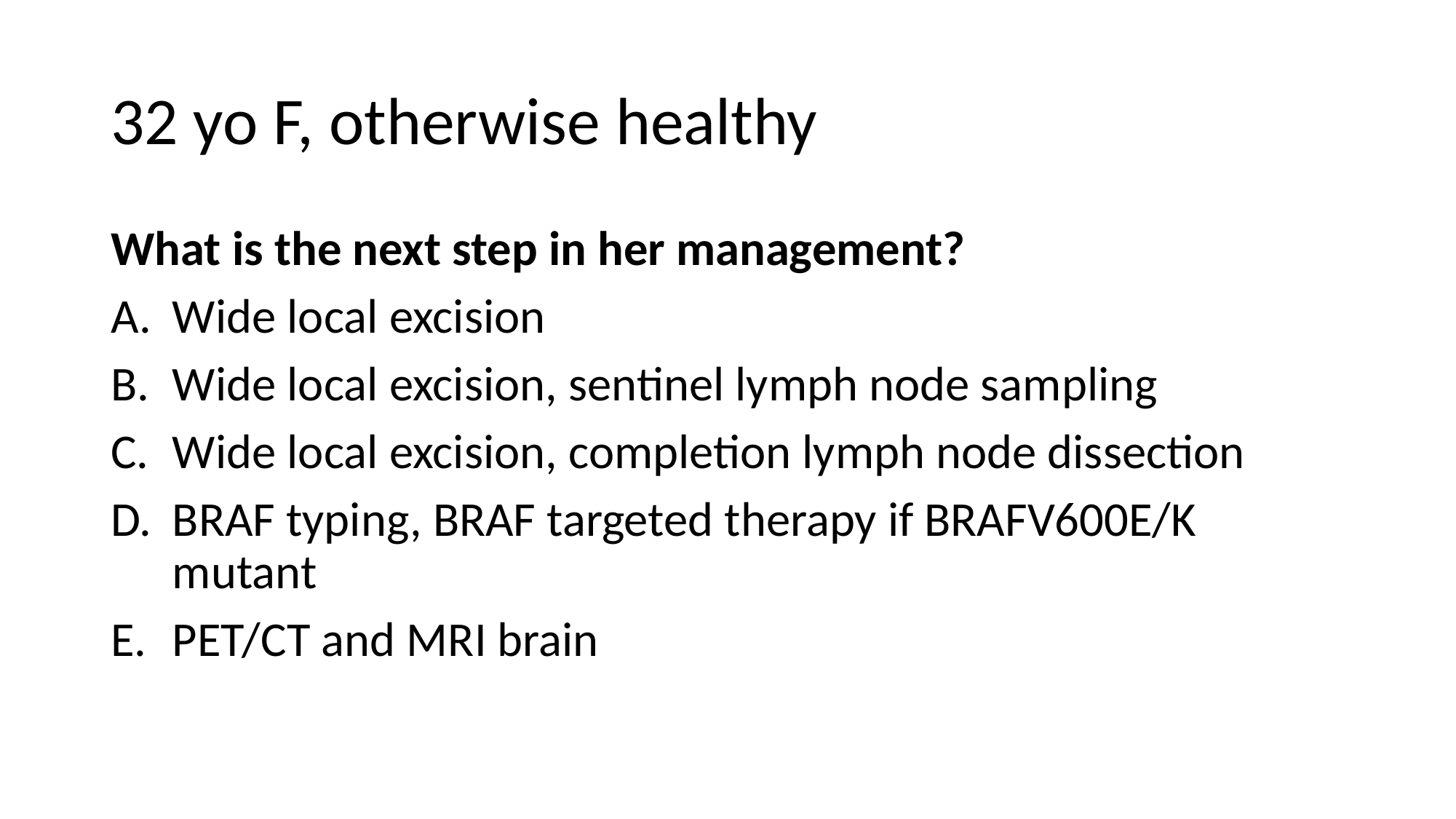

# 32 yo F, otherwise healthy
What is the next step in her management?
Wide local excision
Wide local excision, sentinel lymph node sampling
Wide local excision, completion lymph node dissection
BRAF typing, BRAF targeted therapy if BRAFV600E/K mutant
PET/CT and MRI brain